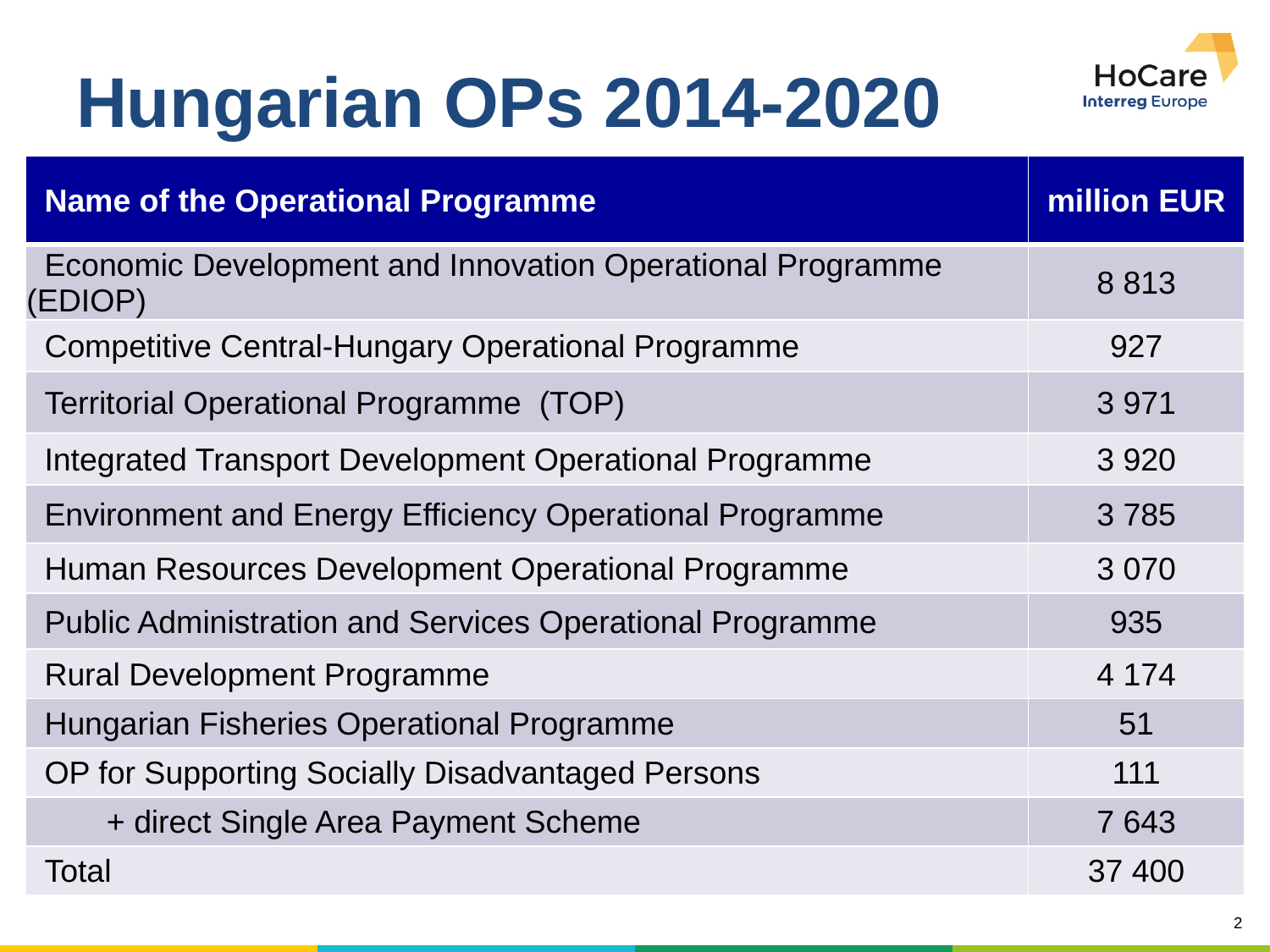

# Hungarian OPs 2014-2020
| Name of the Operational Programme | million EUR |
| --- | --- |
| Economic Development and Innovation Operational Programme (EDIOP) | 8 813 |
| Competitive Central-Hungary Operational Programme | 927 |
| Territorial Operational Programme (TOP) | 3 971 |
| Integrated Transport Development Operational Programme | 3 920 |
| Environment and Energy Efficiency Operational Programme | 3 785 |
| Human Resources Development Operational Programme | 3 070 |
| Public Administration and Services Operational Programme | 935 |
| Rural Development Programme | 4 174 |
| Hungarian Fisheries Operational Programme | 51 |
| OP for Supporting Socially Disadvantaged Persons | 111 |
| + direct Single Area Payment Scheme | 7 643 |
| Total | 37 400 |